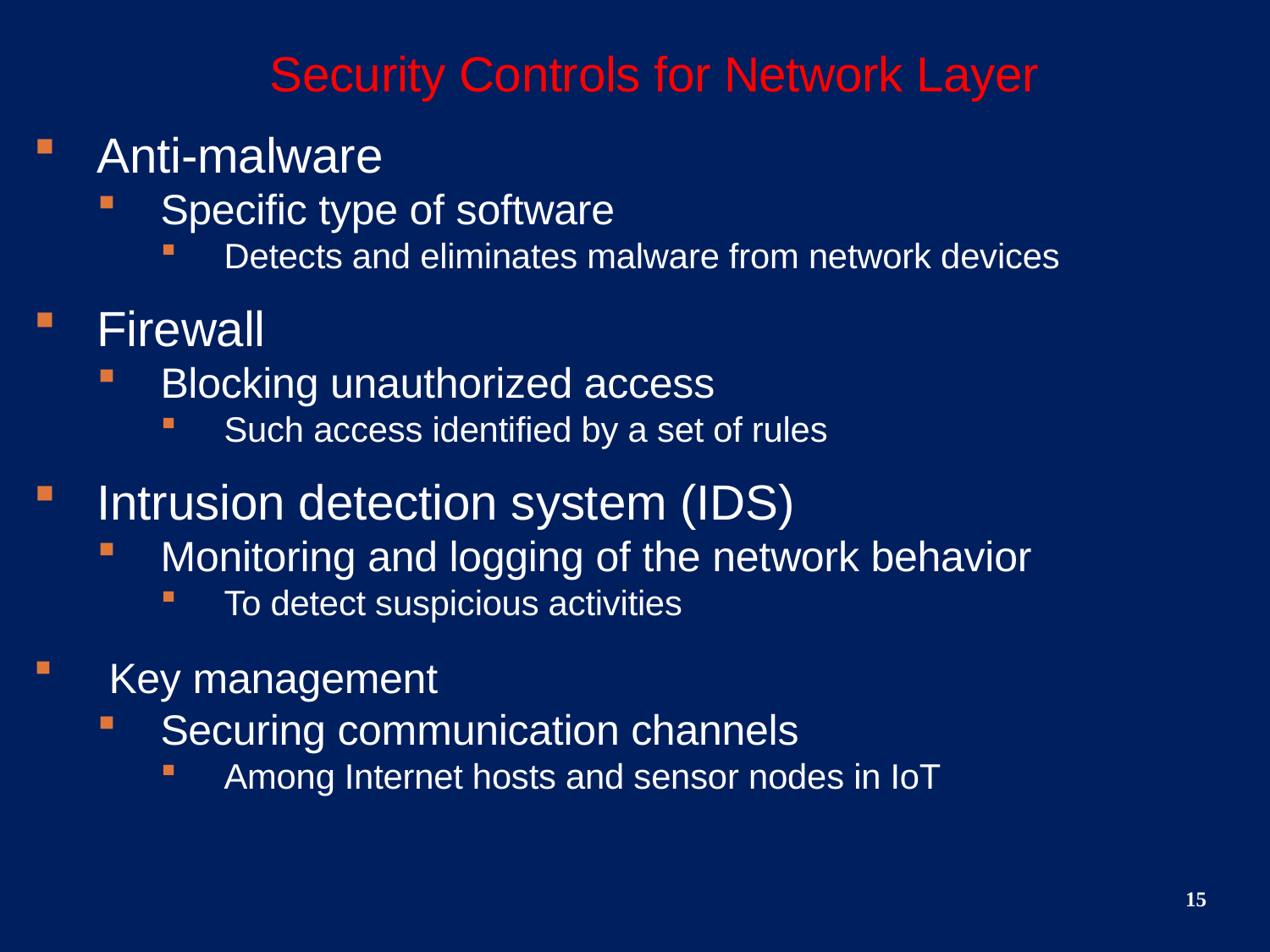

# Security Controls for Network Layer
Anti-malware
Specific type of software
Detects and eliminates malware from network devices
Firewall
Blocking unauthorized access
Such access identified by a set of rules
Intrusion detection system (IDS)
Monitoring and logging of the network behavior
To detect suspicious activities
 Key management
Securing communication channels
Among Internet hosts and sensor nodes in IoT
15